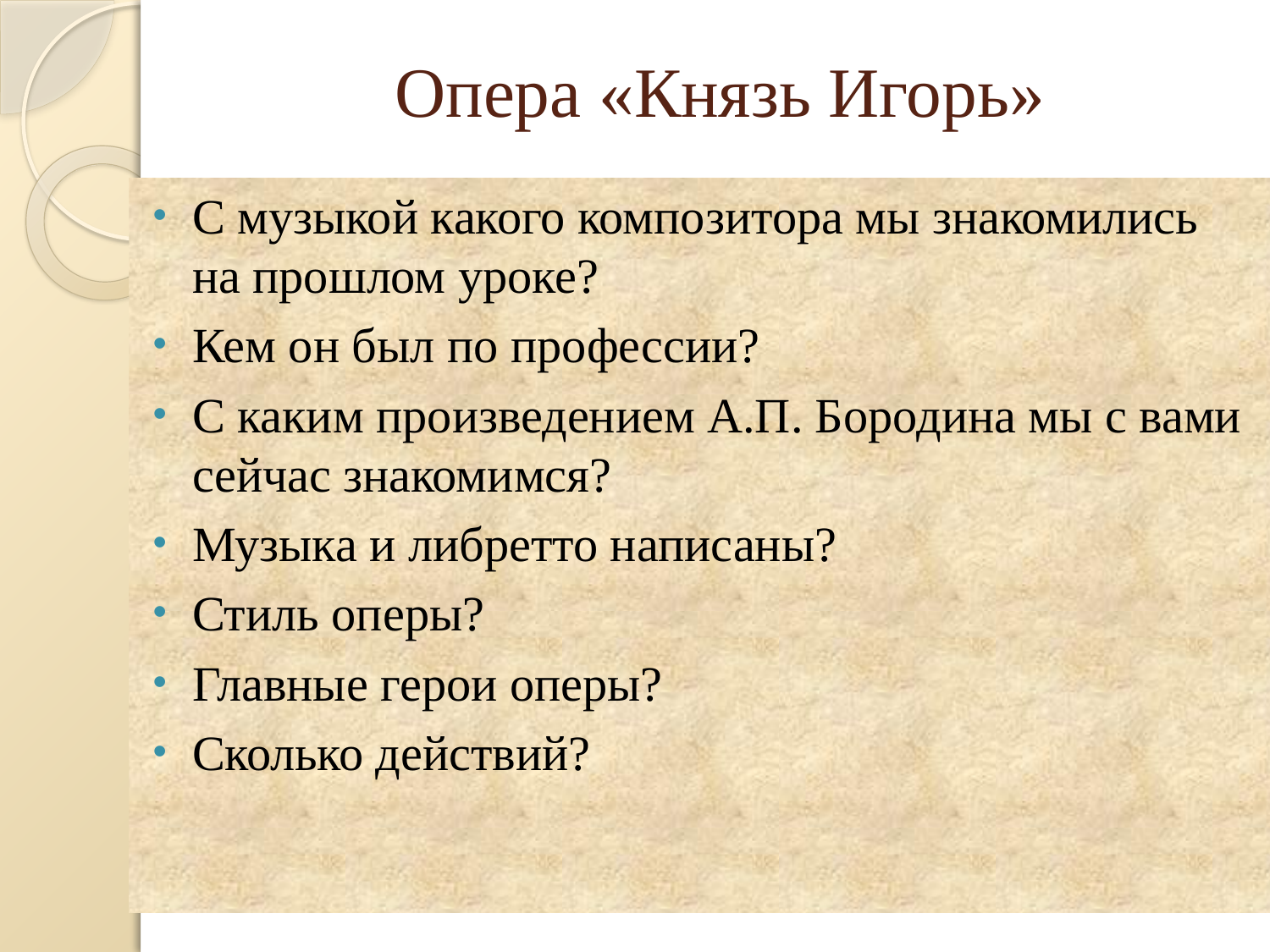

# Опера «Князь Игорь»
С музыкой какого композитора мы знакомились на прошлом уроке?
Кем он был по профессии?
С каким произведением А.П. Бородина мы с вами сейчас знакомимся?
Музыка и либретто написаны?
Стиль оперы?
Главные герои оперы?
Сколько действий?